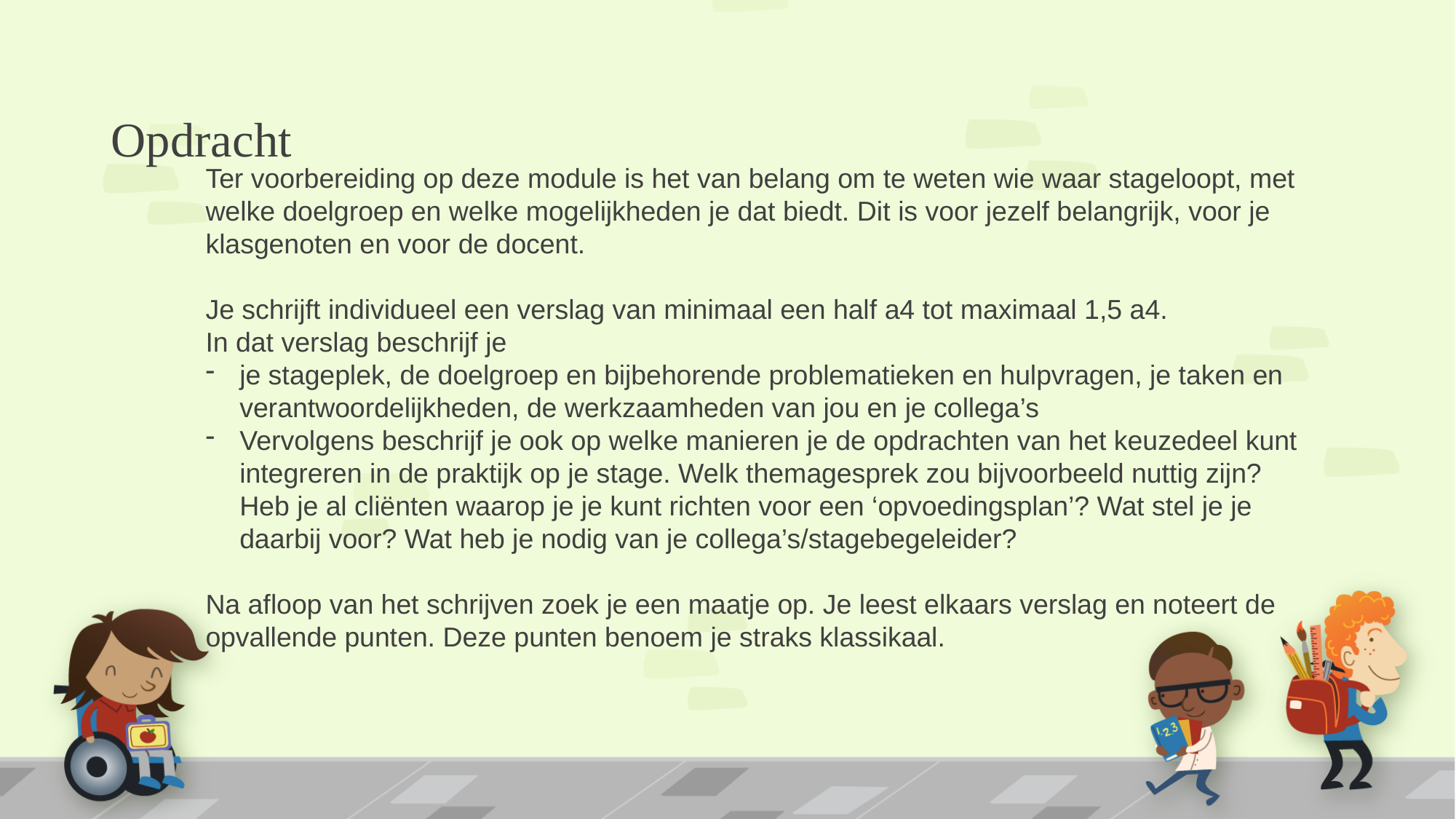

# Opdracht
Ter voorbereiding op deze module is het van belang om te weten wie waar stageloopt, met welke doelgroep en welke mogelijkheden je dat biedt. Dit is voor jezelf belangrijk, voor je klasgenoten en voor de docent.

Je schrijft individueel een verslag van minimaal een half a4 tot maximaal 1,5 a4.
In dat verslag beschrijf je
je stageplek, de doelgroep en bijbehorende problematieken en hulpvragen, je taken en verantwoordelijkheden, de werkzaamheden van jou en je collega’s
Vervolgens beschrijf je ook op welke manieren je de opdrachten van het keuzedeel kunt integreren in de praktijk op je stage. Welk themagesprek zou bijvoorbeeld nuttig zijn? Heb je al cliënten waarop je je kunt richten voor een ‘opvoedingsplan’? Wat stel je je daarbij voor? Wat heb je nodig van je collega’s/stagebegeleider?

Na afloop van het schrijven zoek je een maatje op. Je leest elkaars verslag en noteert de opvallende punten. Deze punten benoem je straks klassikaal.